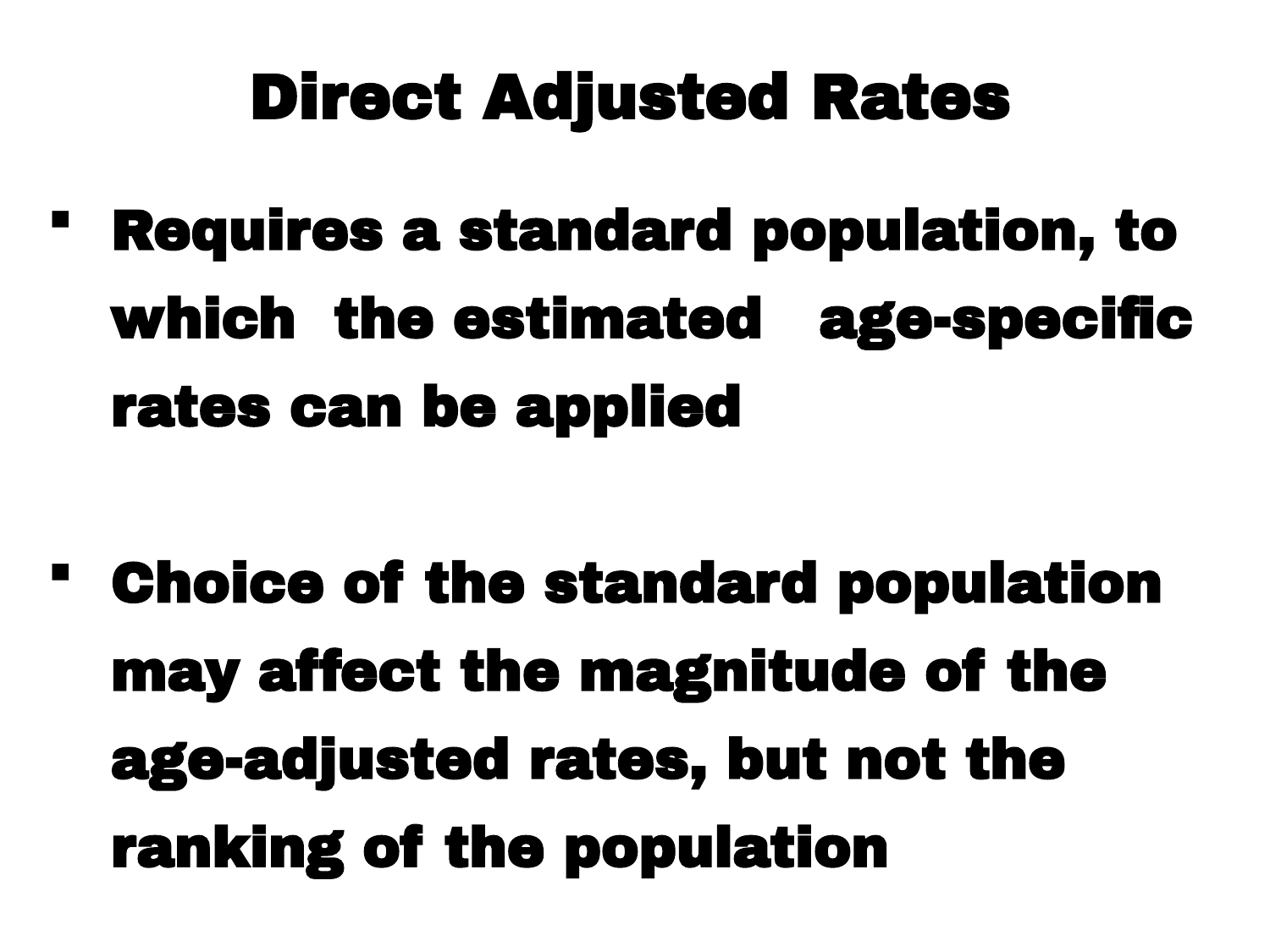

Direct Adjusted Rates
Requires a standard population, to which  the estimated   age-specific rates can be applied

Choice of the standard population may affect the magnitude of the age-adjusted rates, but not the  ranking of the population